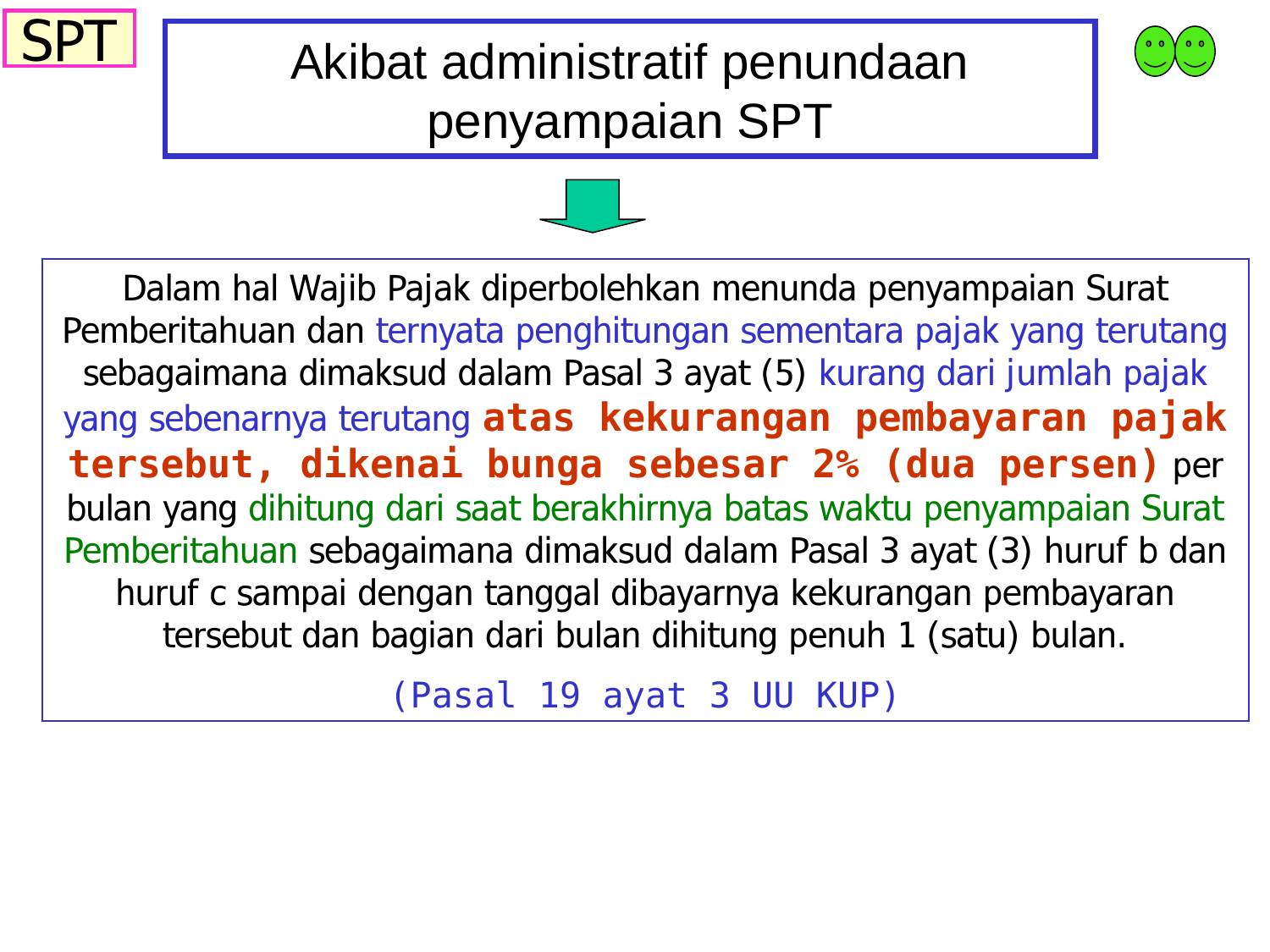

SPT
# Akibat administratif penundaan penyampaian SPT

Dalam hal Wajib Pajak diperbolehkan menunda penyampaian Surat Pemberitahuan dan ternyata penghitungan sementara pajak yang terutang sebagaimana dimaksud dalam Pasal 3 ayat (5) kurang dari jumlah pajak yang sebenarnya terutang atas kekurangan pembayaran pajak tersebut, dikenai bunga sebesar 2% (dua persen) per bulan yang dihitung dari saat berakhirnya batas waktu penyampaian Surat Pemberitahuan sebagaimana dimaksud dalam Pasal 3 ayat (3) huruf b dan huruf c sampai dengan tanggal dibayarnya kekurangan pembayaran tersebut dan bagian dari bulan dihitung penuh 1 (satu) bulan.
(Pasal 19 ayat 3 UU KUP)